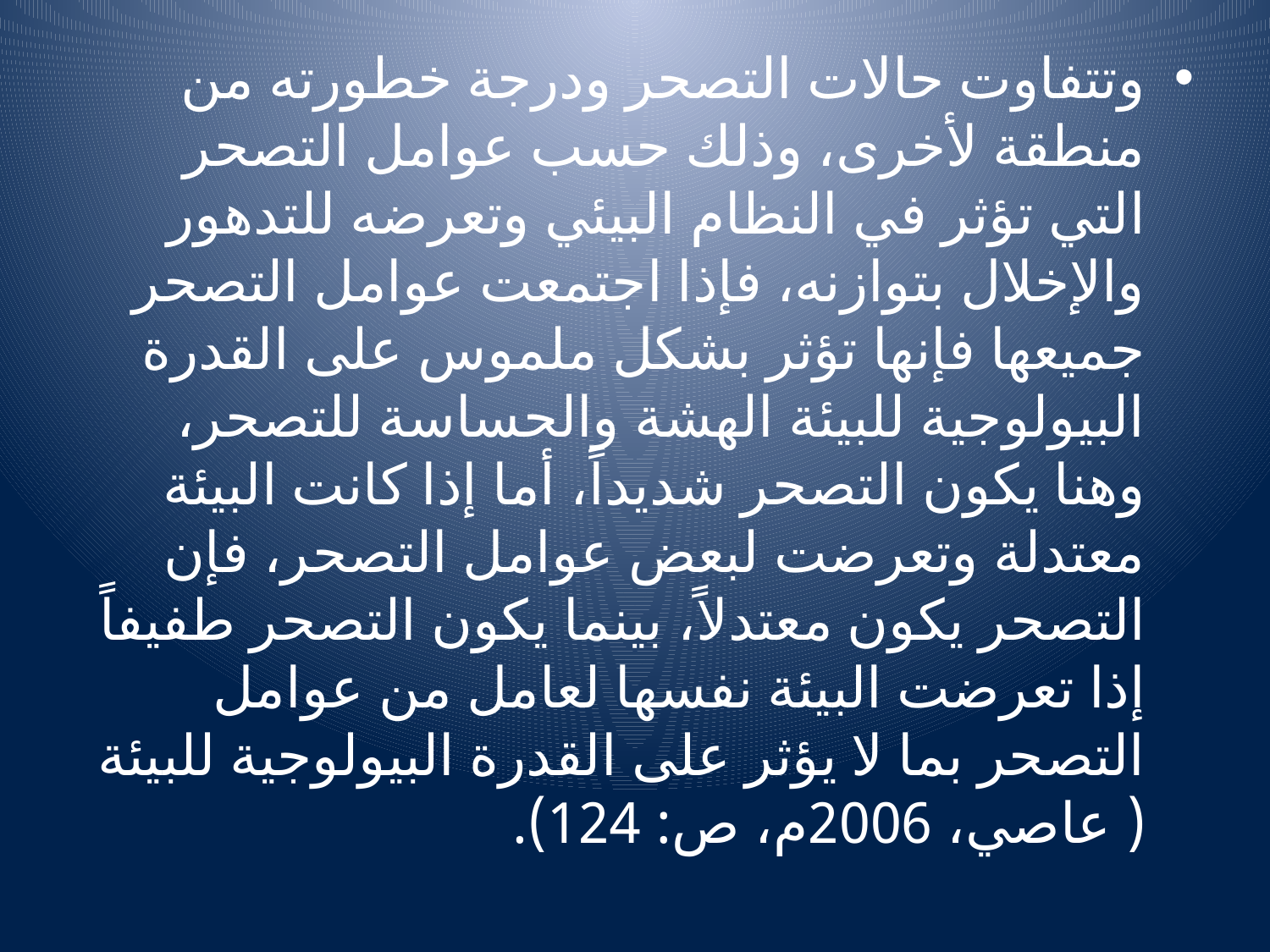

وتتفاوت حالات التصحر ودرجة خطورته من منطقة لأخرى، وذلك حسب عوامل التصحر التي تؤثر في النظام البيئي وتعرضه للتدهور والإخلال بتوازنه، فإذا اجتمعت عوامل التصحر جميعها فإنها تؤثر بشكل ملموس على القدرة البيولوجية للبيئة الهشة والحساسة للتصحر، وهنا يكون التصحر شديداً، أما إذا كانت البيئة معتدلة وتعرضت لبعض عوامل التصحر، فإن التصحر يكون معتدلاً، بينما يكون التصحر طفيفاً إذا تعرضت البيئة نفسها لعامل من عوامل التصحر بما لا يؤثر على القدرة البيولوجية للبيئة ( عاصي، 2006م، ص: 124).